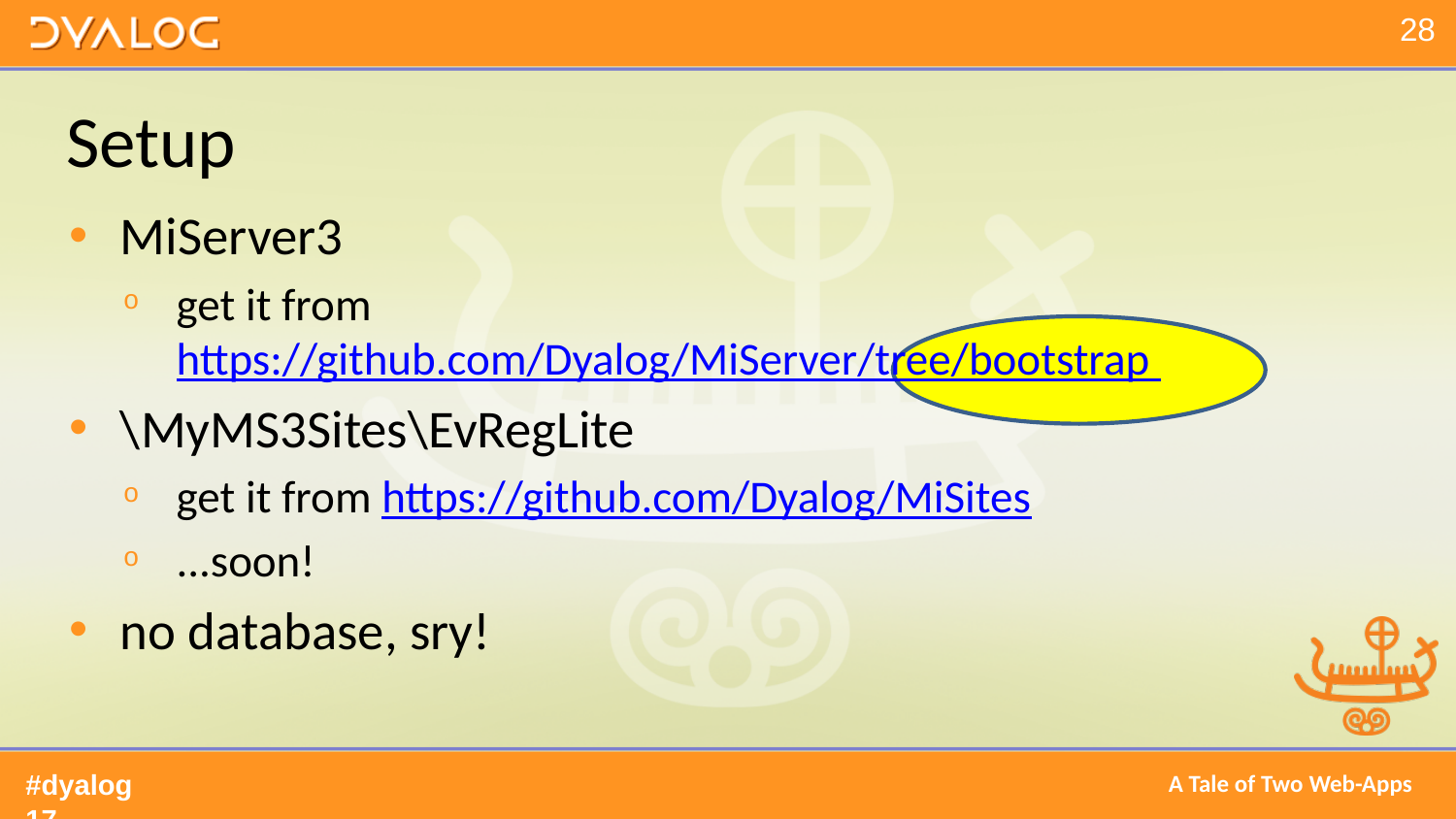

# Setup
MiServer3
get it from https://github.com/Dyalog/MiServer/tree/bootstrap
\MyMS3Sites\EvRegLite
get it from https://github.com/Dyalog/MiSites
...soon!
no database, sry!

A Tale of Two Web-Apps